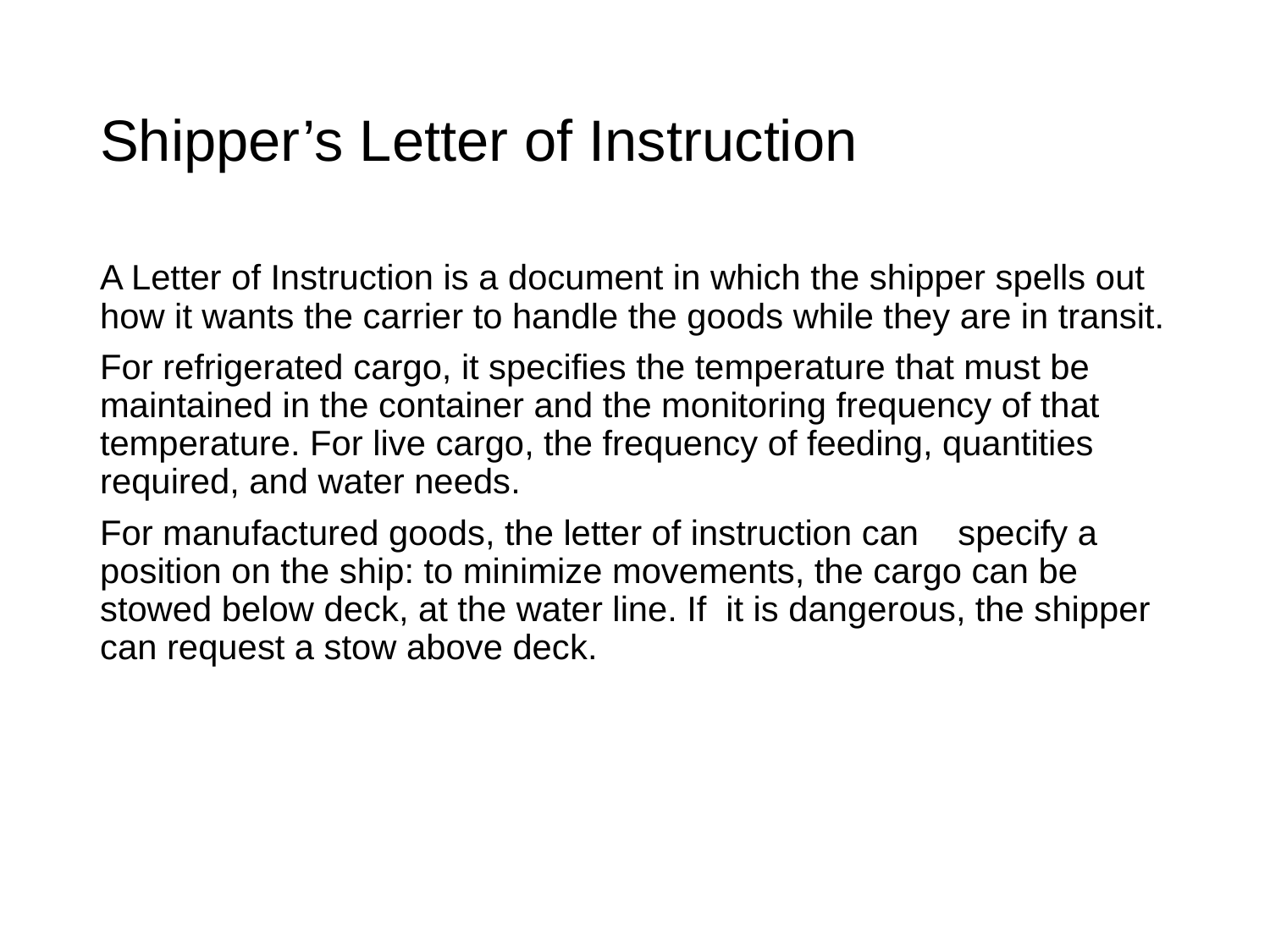

# Shipper’s Letter of Instruction
A Letter of Instruction is a document in which the shipper spells out how it wants the carrier to handle the goods while they are in transit.
For refrigerated cargo, it specifies the temperature that must be maintained in the container and the monitoring frequency of that temperature. For live cargo, the frequency of feeding, quantities required, and water needs.
For manufactured goods, the letter of instruction can    specify a position on the ship: to minimize movements, the cargo can be stowed below deck, at the water line. If  it is dangerous, the shipper can request a stow above deck.